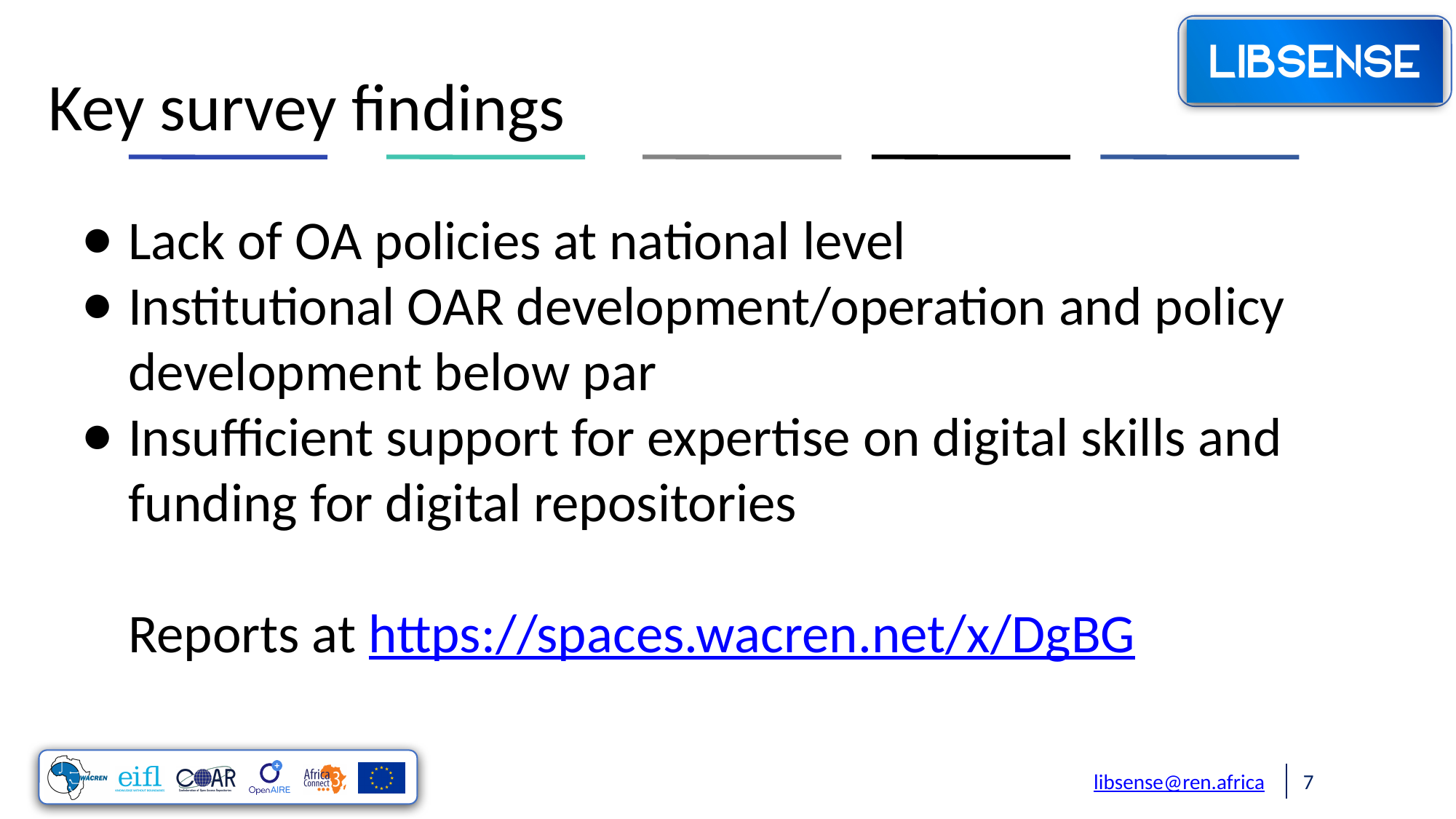

Key survey findings

Lack of OA policies at national level
Institutional OAR development/operation and policy development below par
Insufficient support for expertise on digital skills and funding for digital repositories
Reports at https://spaces.wacren.net/x/DgBG

libsense@ren.africa
7